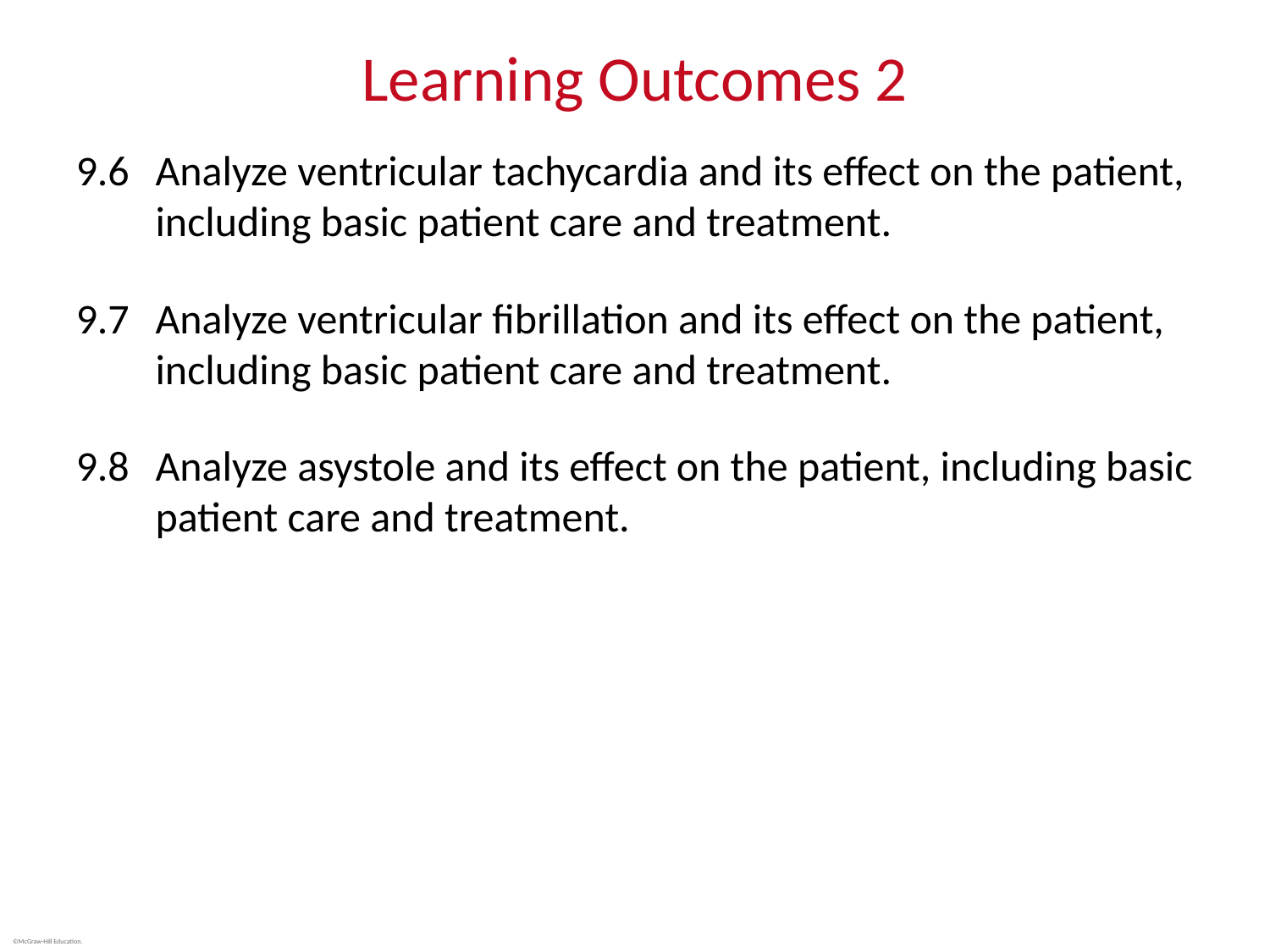

# Learning Outcomes 2
9.6	Analyze ventricular tachycardia and its effect on the patient, including basic patient care and treatment.
9.7	Analyze ventricular fibrillation and its effect on the patient, including basic patient care and treatment.
9.8	Analyze asystole and its effect on the patient, including basic patient care and treatment.